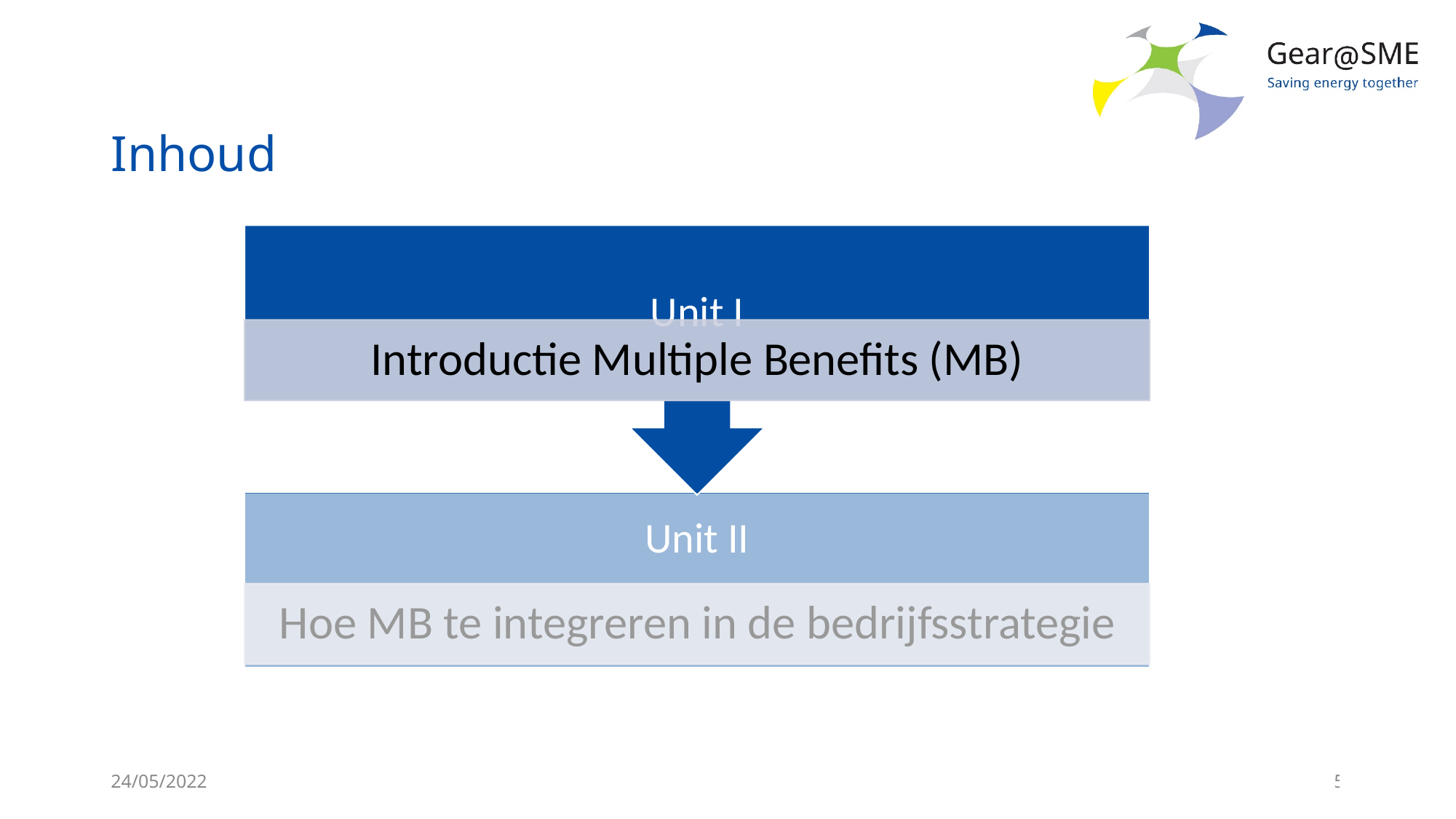

# Inhoud
Unit II
Hoe MB te integreren in de bedrijfsstrategie
Unit I
Introductie Multiple Benefits (MB)

24/05/2022
5